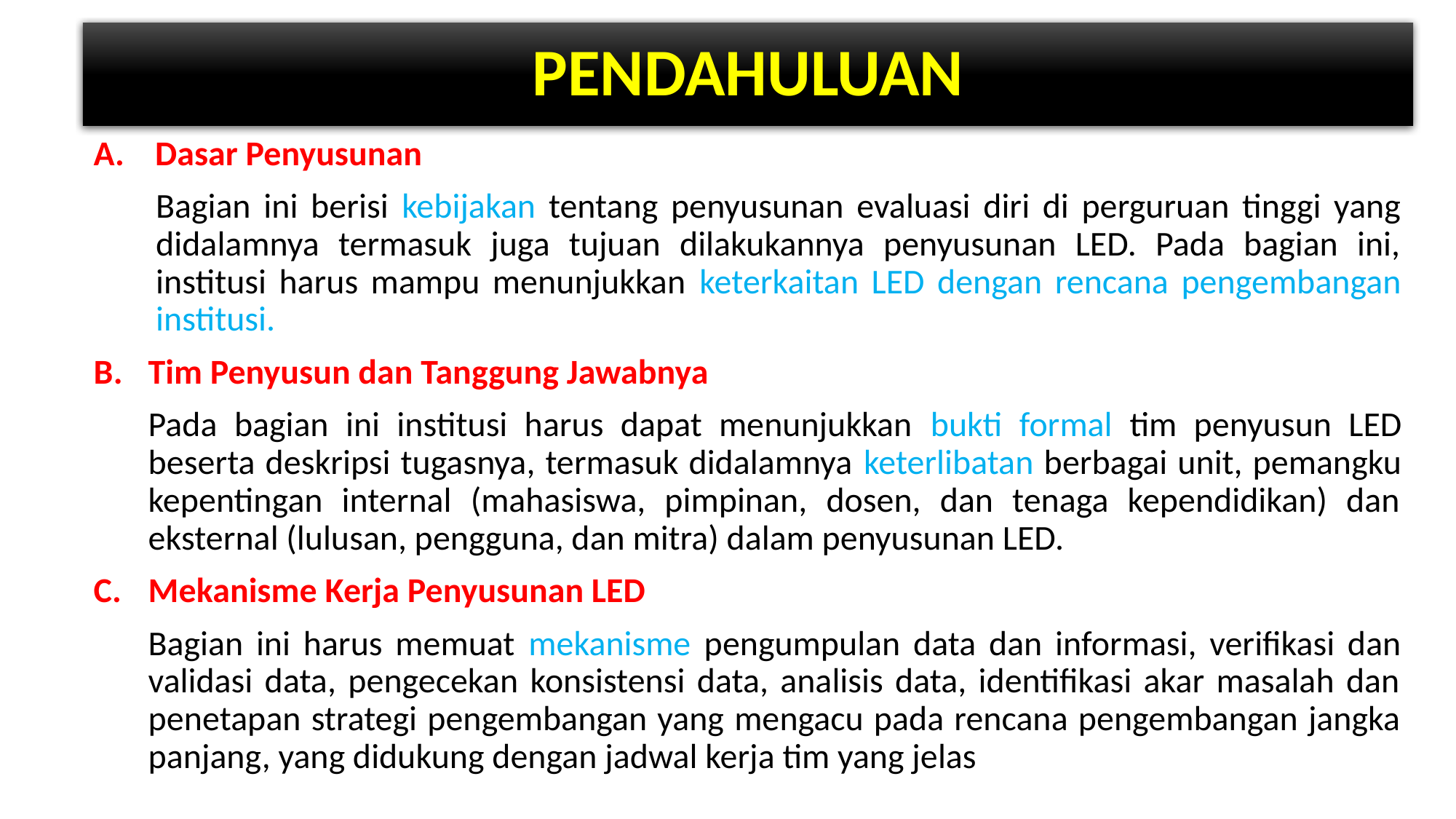

# PENDAHULUAN
Dasar Penyusunan
Bagian ini berisi kebijakan tentang penyusunan evaluasi diri di perguruan tinggi yang didalamnya termasuk juga tujuan dilakukannya penyusunan LED. Pada bagian ini, institusi harus mampu menunjukkan keterkaitan LED dengan rencana pengembangan institusi.
B.	Tim Penyusun dan Tanggung Jawabnya
Pada bagian ini institusi harus dapat menunjukkan bukti formal tim penyusun LED beserta deskripsi tugasnya, termasuk didalamnya keterlibatan berbagai unit, pemangku kepentingan internal (mahasiswa, pimpinan, dosen, dan tenaga kependidikan) dan eksternal (lulusan, pengguna, dan mitra) dalam penyusunan LED.
C. 	Mekanisme Kerja Penyusunan LED
Bagian ini harus memuat mekanisme pengumpulan data dan informasi, verifikasi dan validasi data, pengecekan konsistensi data, analisis data, identifikasi akar masalah dan penetapan strategi pengembangan yang mengacu pada rencana pengembangan jangka panjang, yang didukung dengan jadwal kerja tim yang jelas